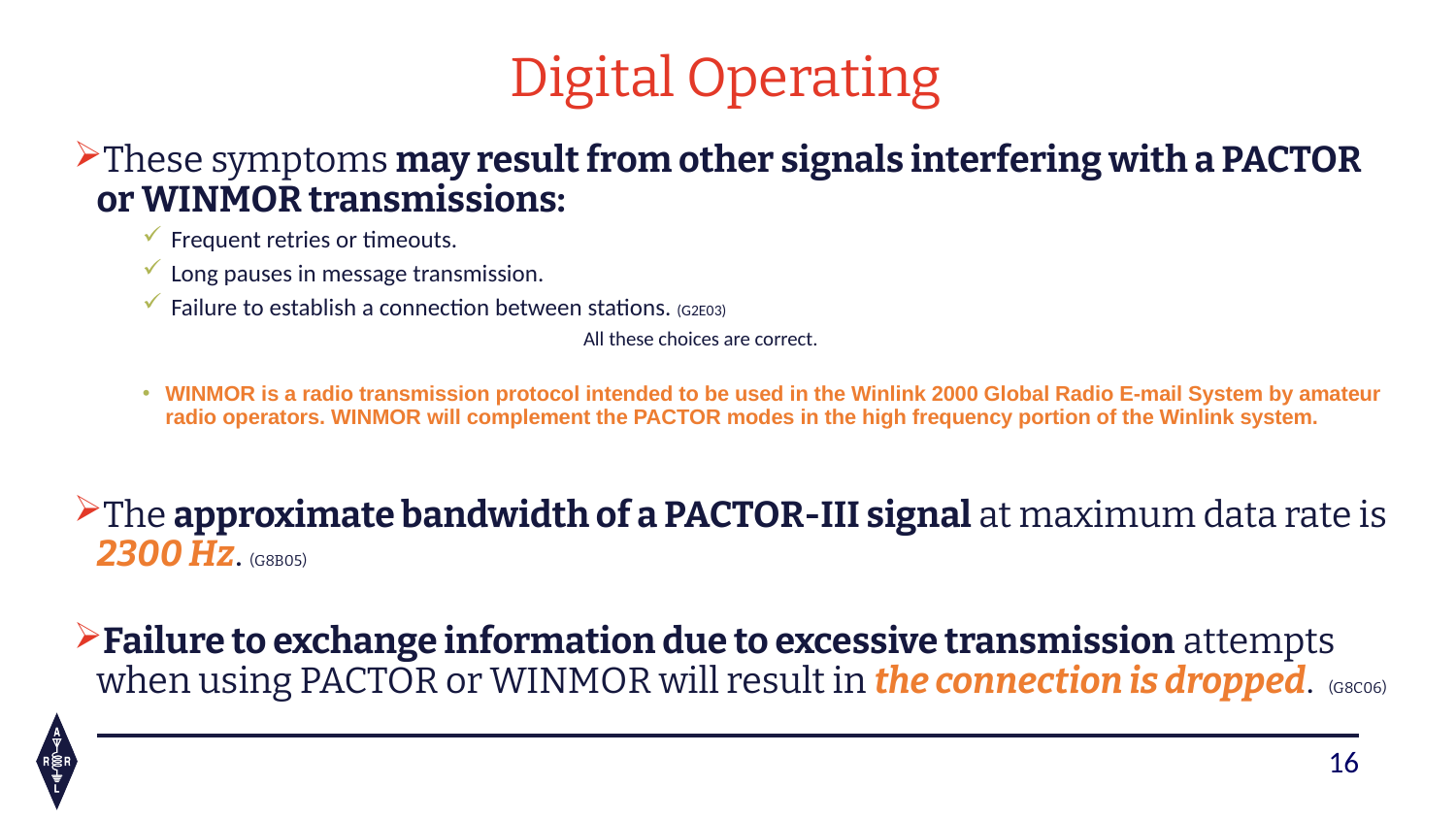

# Digital Operating
These symptoms may result from other signals interfering with a PACTOR or WINMOR transmissions:
 Frequent retries or timeouts.
 Long pauses in message transmission.
 Failure to establish a connection between stations. (G2E03)
		All these choices are correct.

WINMOR is a radio transmission protocol intended to be used in the Winlink 2000 Global Radio E-mail System by amateur radio operators. WINMOR will complement the PACTOR modes in the high frequency portion of the Winlink system.

The approximate bandwidth of a PACTOR-III signal at maximum data rate is 2300 Hz. (G8B05)

Failure to exchange information due to excessive transmission attempts when using PACTOR or WINMOR will result in the connection is dropped.  (G8C06)

16